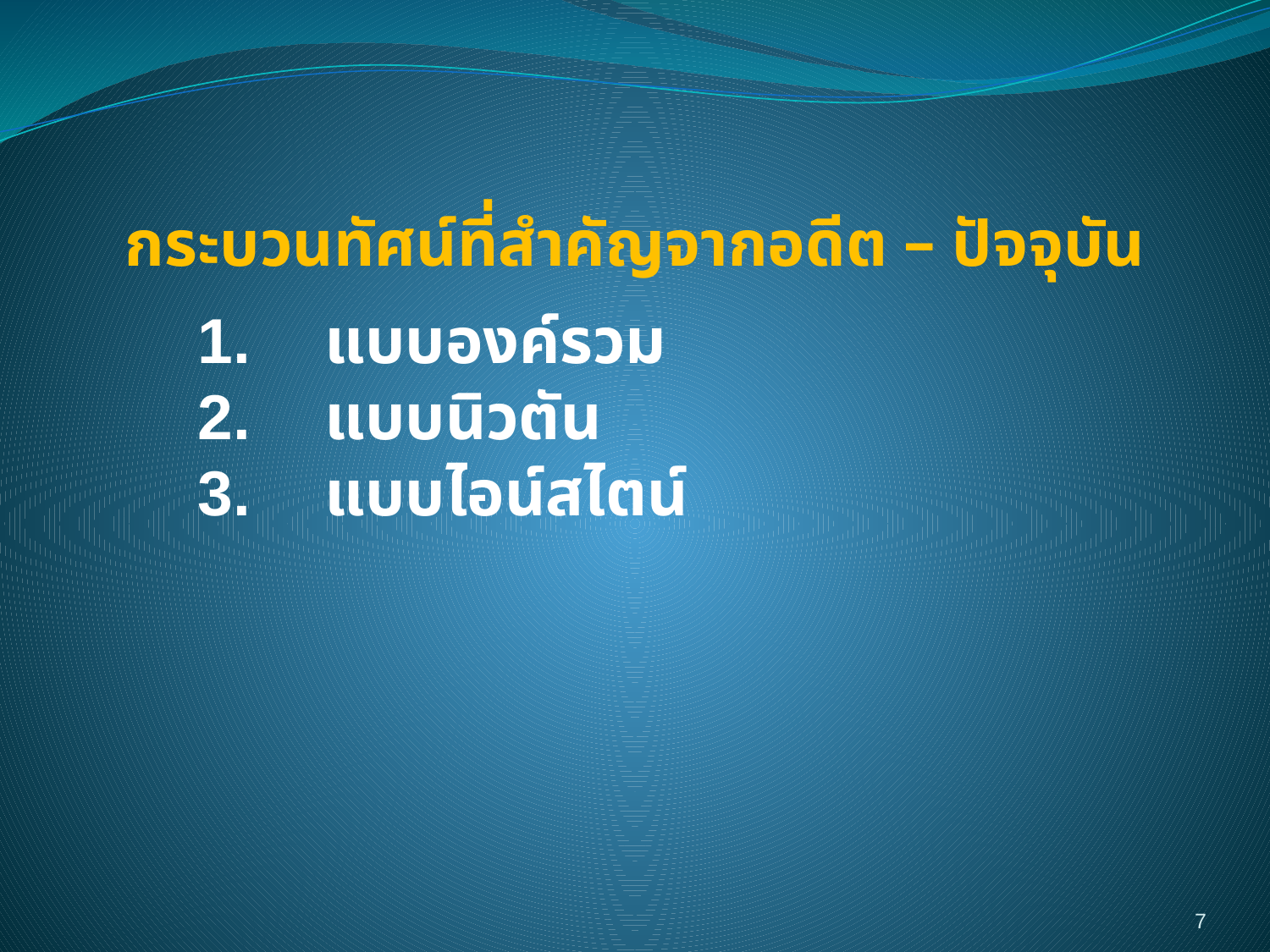

กระบวนทัศน์ที่สำคัญจากอดีต – ปัจจุบัน
	1.	แบบองค์รวม
	2.	แบบนิวตัน
	3.	แบบไอน์สไตน์
7